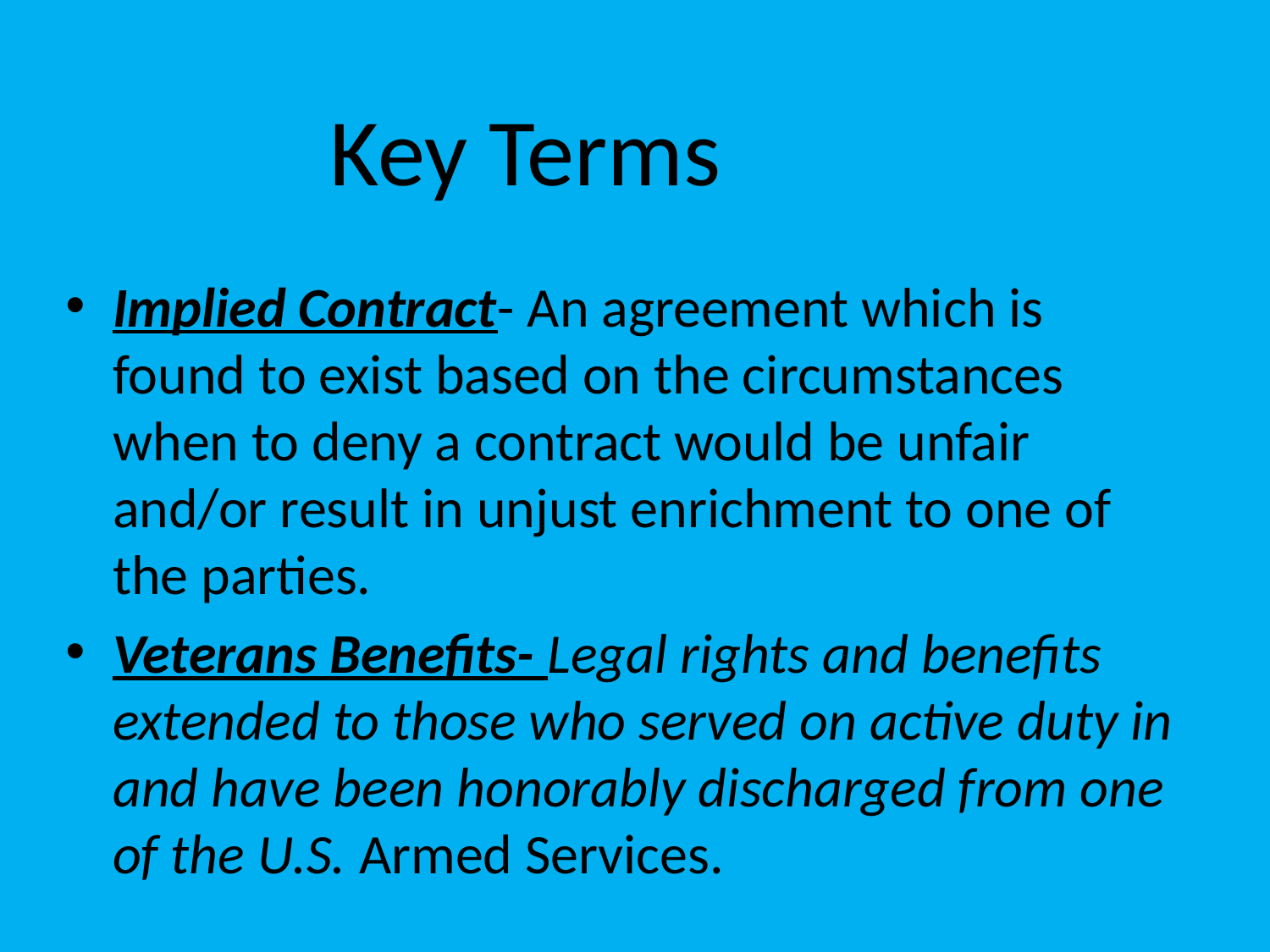

Key Terms
Implied Contract- An agreement which is found to exist based on the circumstances when to deny a contract would be unfair and/or result in unjust enrichment to one of the parties.
Veterans Benefits- Legal rights and benefits extended to those who served on active duty in and have been honorably discharged from one of the U.S. Armed Services.